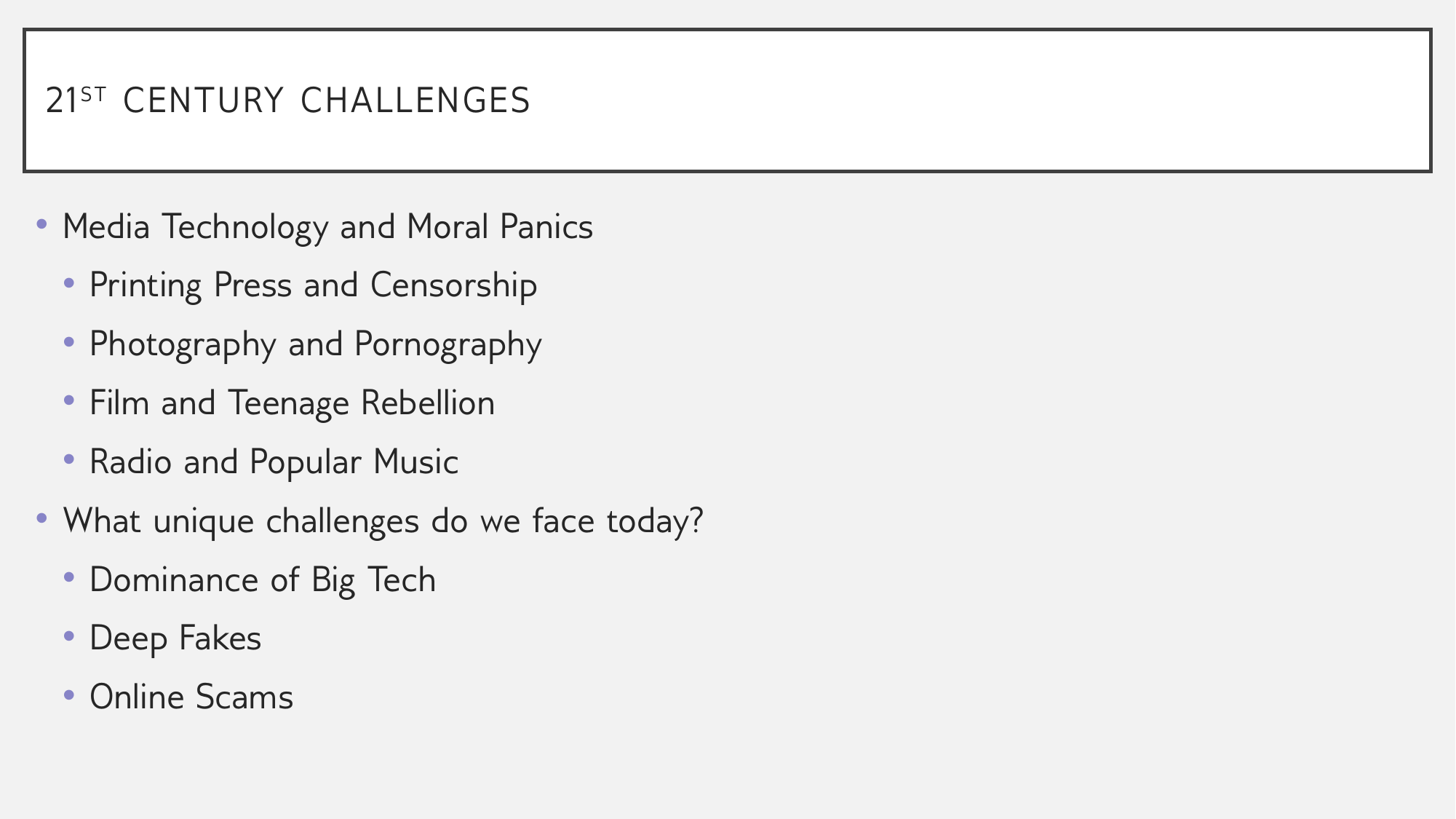

# 21st Century Challenges
Media Technology and Moral Panics
Printing Press and Censorship
Photography and Pornography
Film and Teenage Rebellion
Radio and Popular Music
What unique challenges do we face today?
Dominance of Big Tech
Deep Fakes
Online Scams